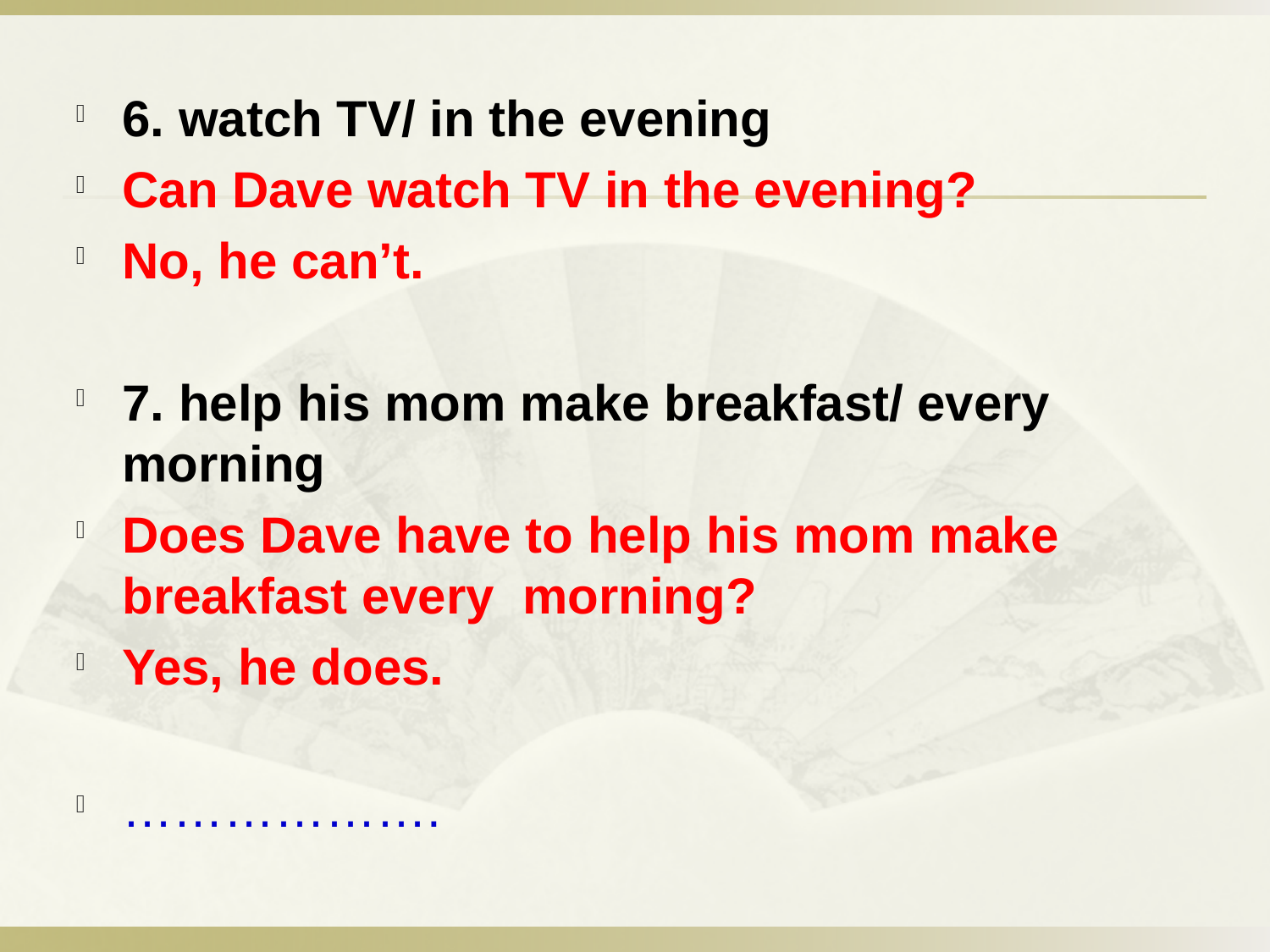

6. watch TV/ in the evening
Can Dave watch TV in the evening?
No, he can’t.

7. help his mom make breakfast/ every  morning
Does Dave have to help his mom make   breakfast every  morning?
Yes, he does.

……………….